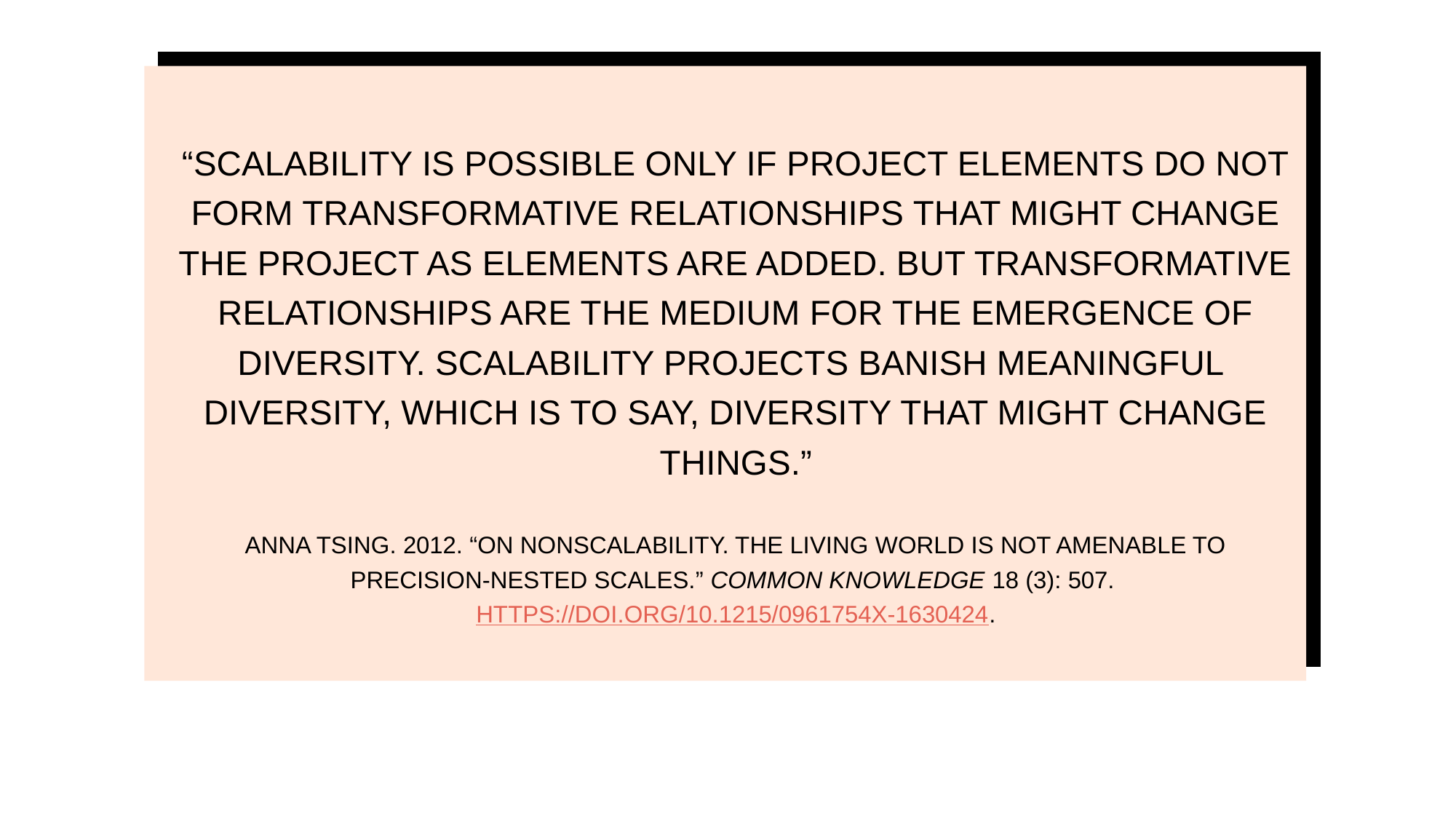

# “Scalability is possible only if project elements do not form transformative relationships that might change the project as elements are added. But transformative relationships are the medium for the emergence of diversity. Scalability projects banish meaningful diversity, which is to say, diversity that might change things.” Anna Tsing. 2012. “On Nonscalability. The Living World Is Not Amenable to Precision-Nested Scales.” Common Knowledge 18 (3): 507. https://doi.org/10.1215/0961754X-1630424.